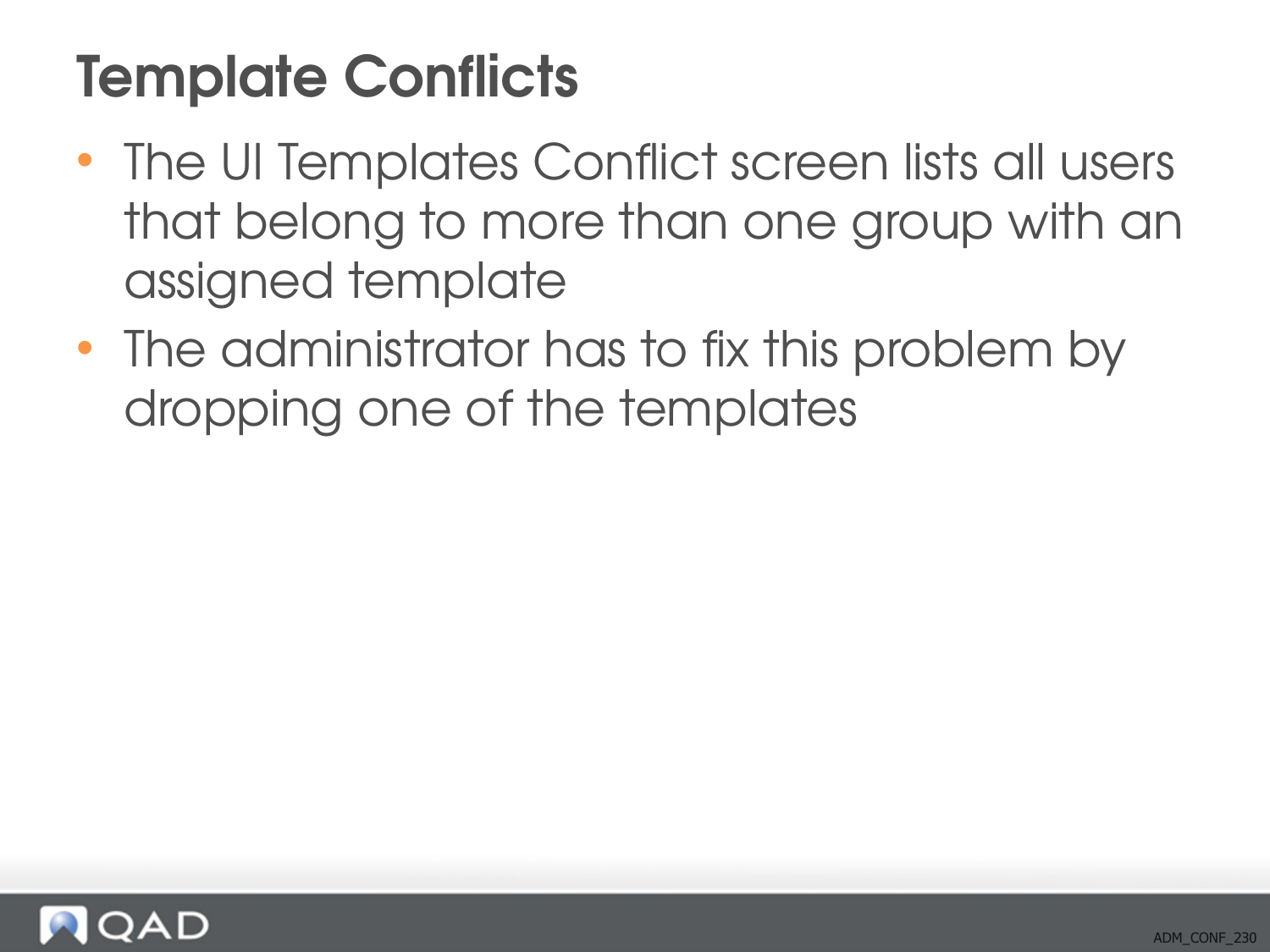

# Template Conflicts
The UI Templates Conflict screen lists all users that belong to more than one group with an assigned template
The administrator has to fix this problem by dropping one of the templates
ADM_CONF_230